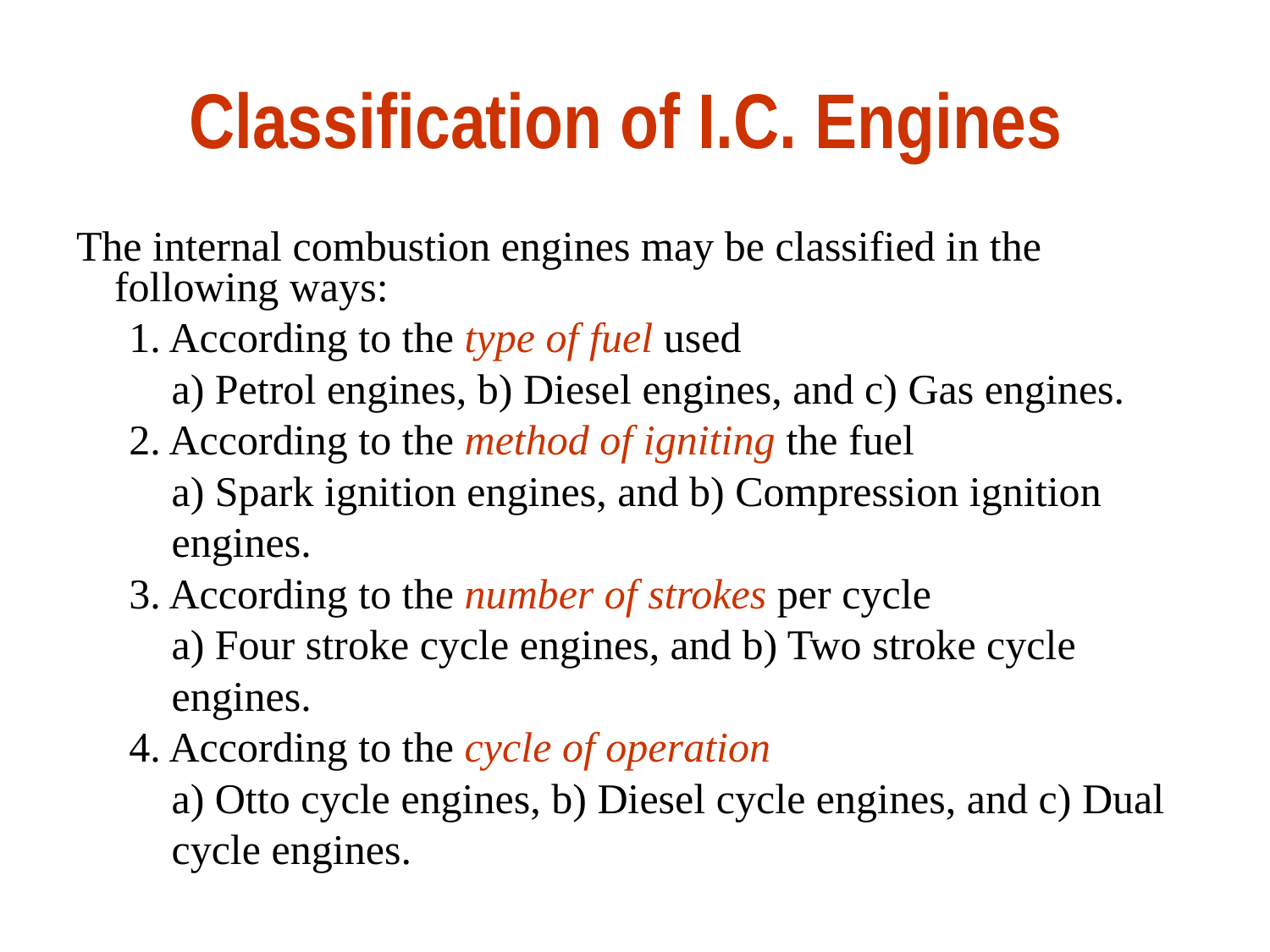

# Classification of I.C. Engines
The internal combustion engines may be classified in the following ways:
     1. According to the type of fuel used
         a) Petrol engines, b) Diesel engines, and c) Gas engines.
     2. According to the method of igniting the fuel
         a) Spark ignition engines, and b) Compression ignition
         engines.
     3. According to the number of strokes per cycle
         a) Four stroke cycle engines, and b) Two stroke cycle
         engines.
     4. According to the cycle of operation
         a) Otto cycle engines, b) Diesel cycle engines, and c) Dual
         cycle engines.